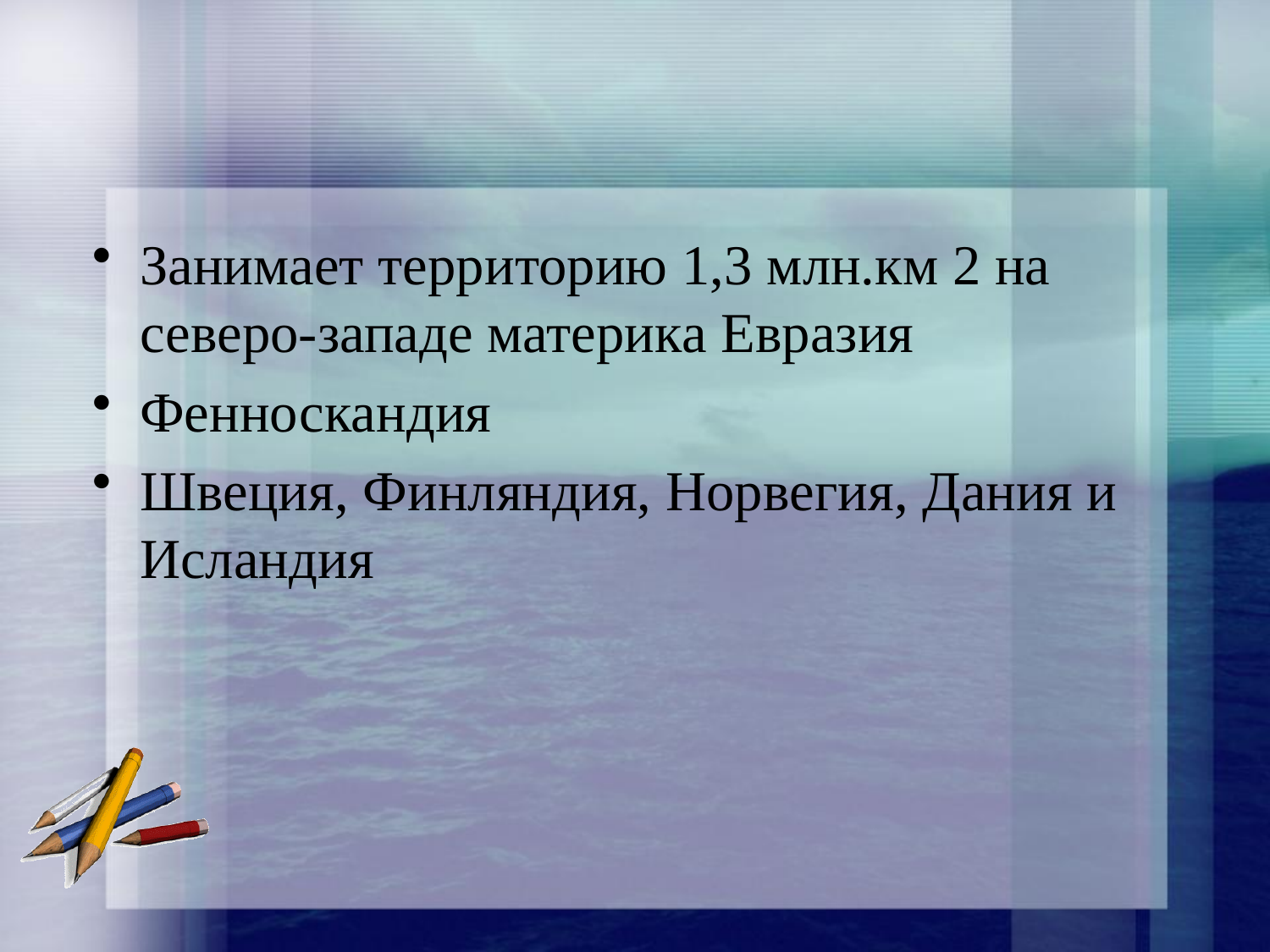

#
Занимает территорию 1,3 млн.км 2 на северо-западе материка Евразия
Фенноскандия
Швеция, Финляндия, Норвегия, Дания и Исландия